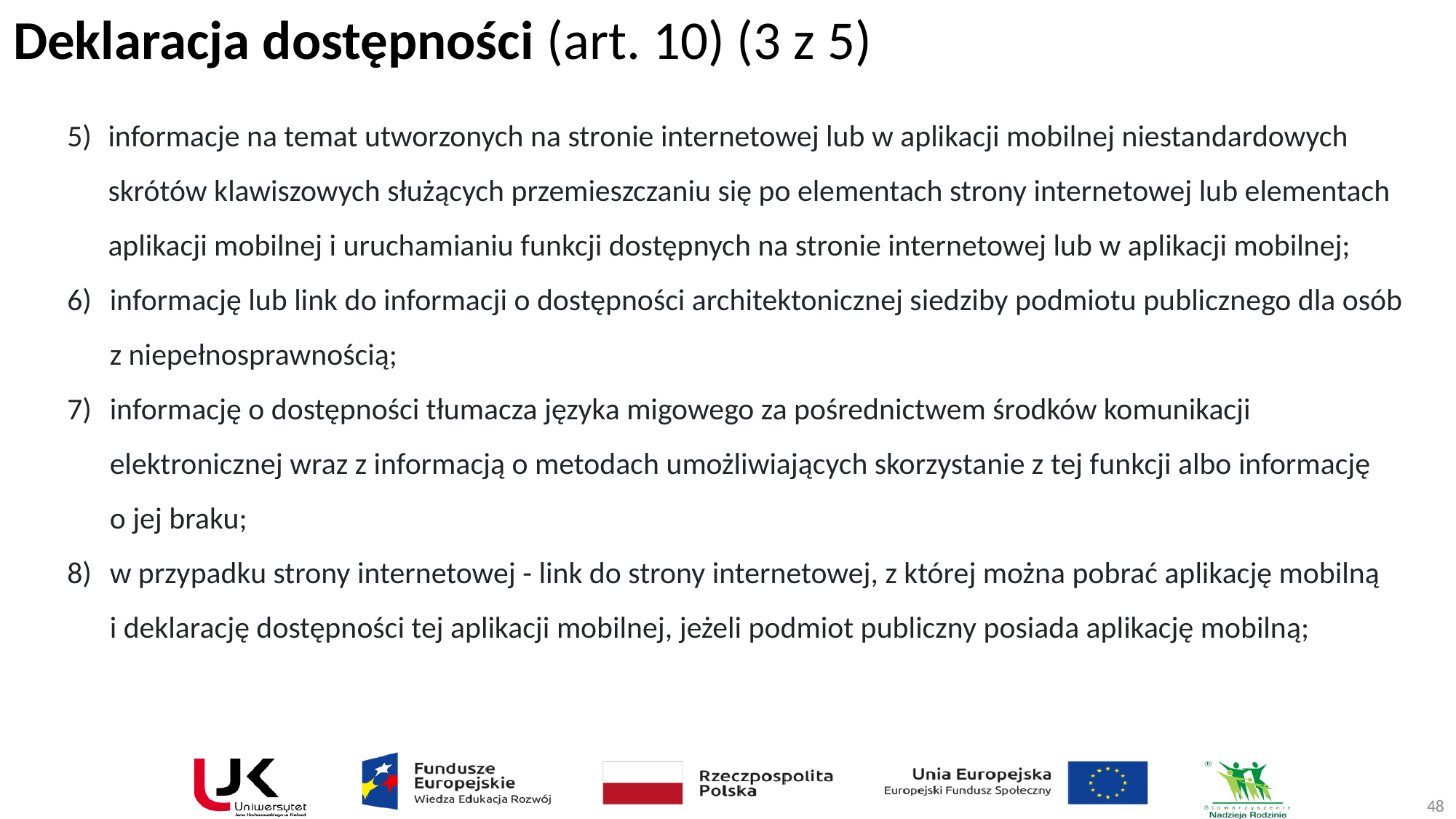

# Deklaracja dostępności (art. 10) (3 z 5)
informacje na temat utworzonych na stronie internetowej lub w aplikacji mobilnej niestandardowych skrótów klawiszowych służących przemieszczaniu się po elementach strony internetowej lub elementach aplikacji mobilnej i uruchamianiu funkcji dostępnych na stronie internetowej lub w aplikacji mobilnej;
informację lub link do informacji o dostępności architektonicznej siedziby podmiotu publicznego dla osób
z niepełnosprawnością;
informację o dostępności tłumacza języka migowego za pośrednictwem środków komunikacji elektronicznej wraz z informacją o metodach umożliwiających skorzystanie z tej funkcji albo informację
o jej braku;
w przypadku strony internetowej - link do strony internetowej, z której można pobrać aplikację mobilną
i deklarację dostępności tej aplikacji mobilnej, jeżeli podmiot publiczny posiada aplikację mobilną;

48